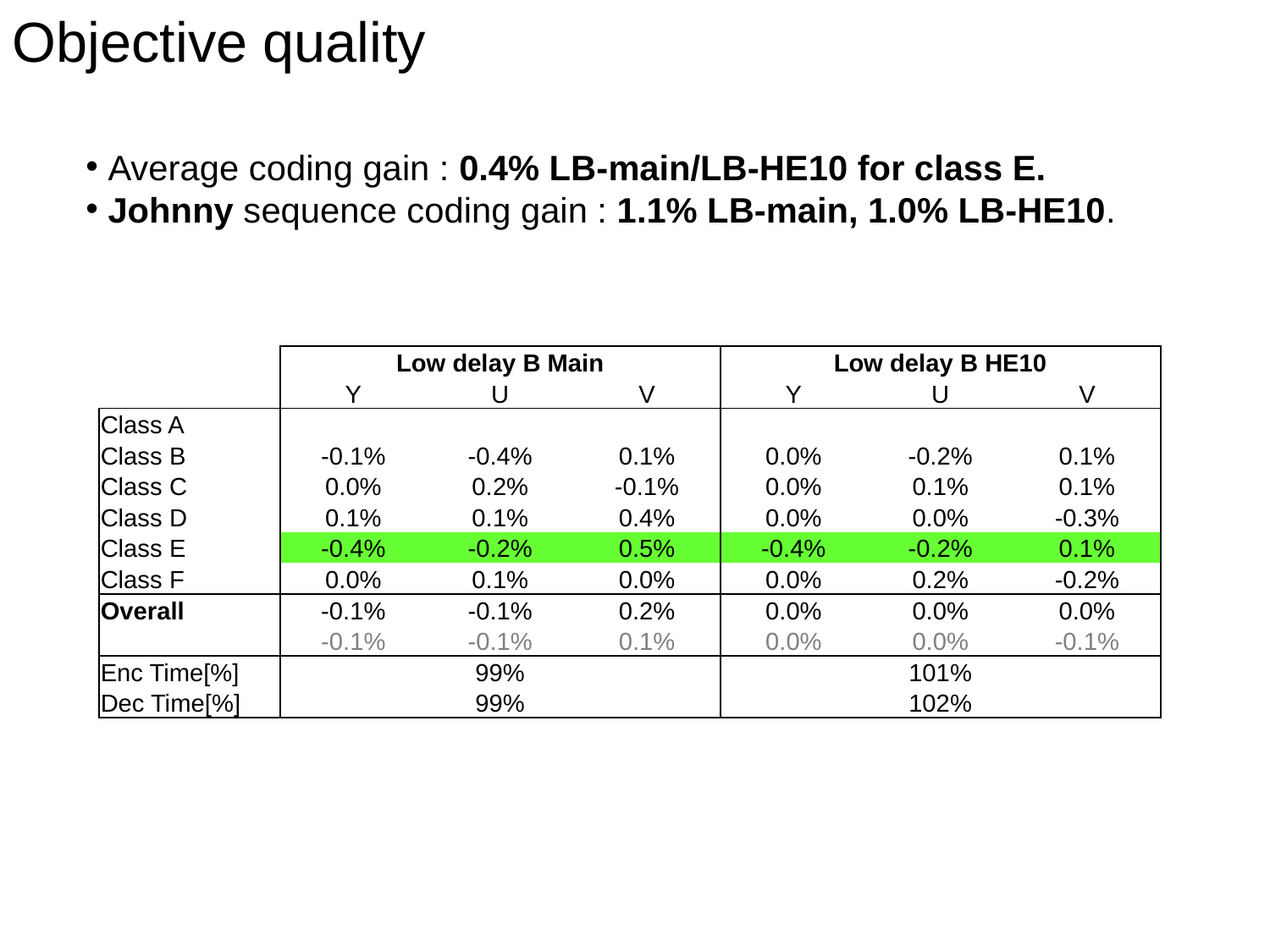

Objective quality
 Average coding gain : 0.4% LB-main/LB-HE10 for class E.
 Johnny sequence coding gain : 1.1% LB-main, 1.0% LB-HE10.
|  | Low delay B Main |  |  | Low delay B HE10 |  |  |
| --- | --- | --- | --- | --- | --- | --- |
|  | Y | U | V | Y | U | V |
| Class A |  |  |  |  |  |  |
| Class B | -0.1% | -0.4% | 0.1% | 0.0% | -0.2% | 0.1% |
| Class C | 0.0% | 0.2% | -0.1% | 0.0% | 0.1% | 0.1% |
| Class D | 0.1% | 0.1% | 0.4% | 0.0% | 0.0% | -0.3% |
| Class E | -0.4% | -0.2% | 0.5% | -0.4% | -0.2% | 0.1% |
| Class F | 0.0% | 0.1% | 0.0% | 0.0% | 0.2% | -0.2% |
| Overall | -0.1% | -0.1% | 0.2% | 0.0% | 0.0% | 0.0% |
|  | -0.1% | -0.1% | 0.1% | 0.0% | 0.0% | -0.1% |
| Enc Time[%] | 99% |  |  | 101% |  |  |
| Dec Time[%] | 99% |  |  | 102% |  |  |